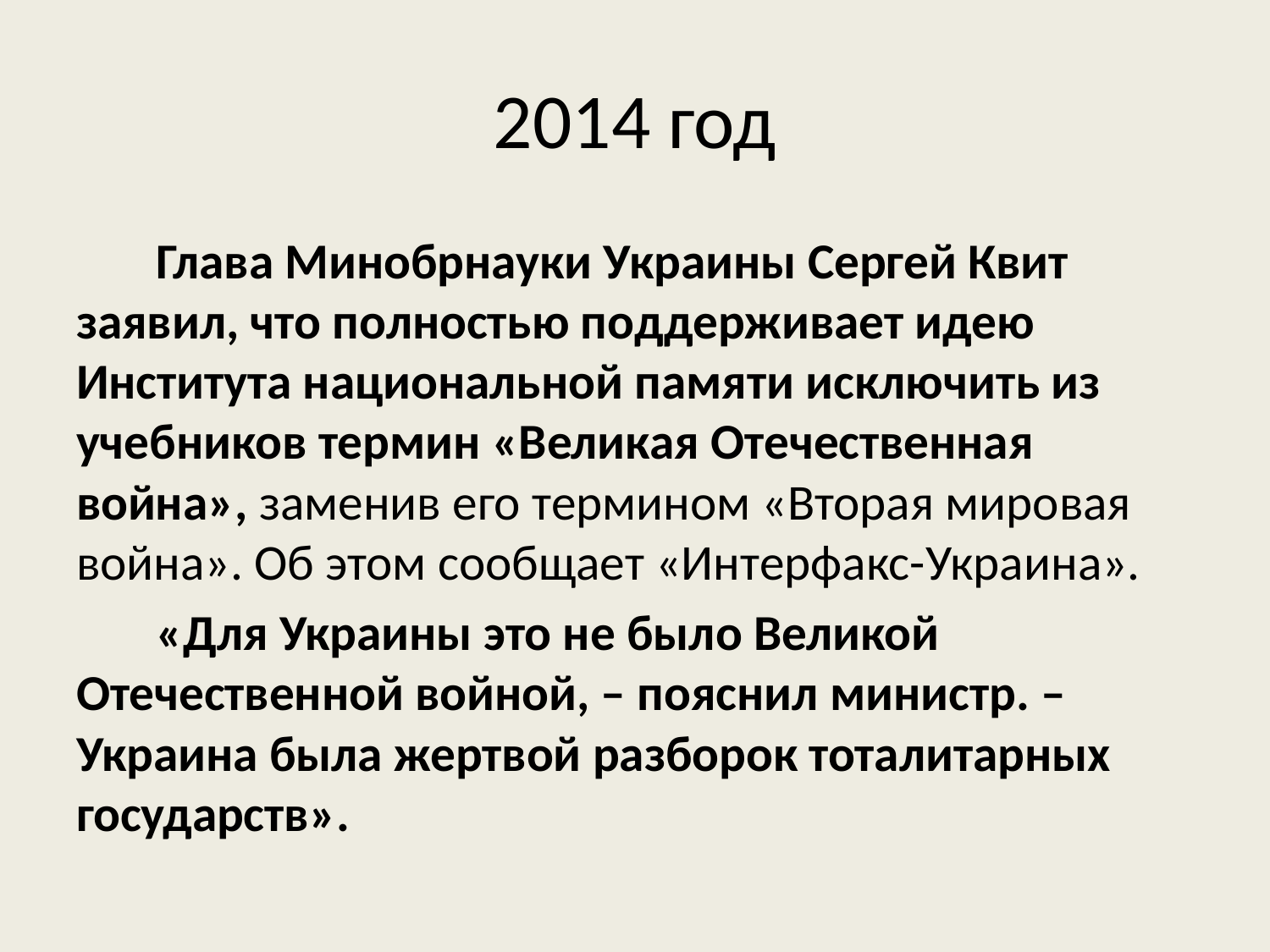

# 2014 год
       Глава Минобрнауки Украины Сергей Квит заявил, что полностью поддерживает идею Института национальной памяти исключить из учебников термин «Великая Отечественная война», заменив его термином «Вторая мировая война». Об этом сообщает «Интерфакс-Украина».
       «Для Украины это не было Великой Отечественной войной, – пояснил министр. – Украина была жертвой разборок тоталитарных государств».